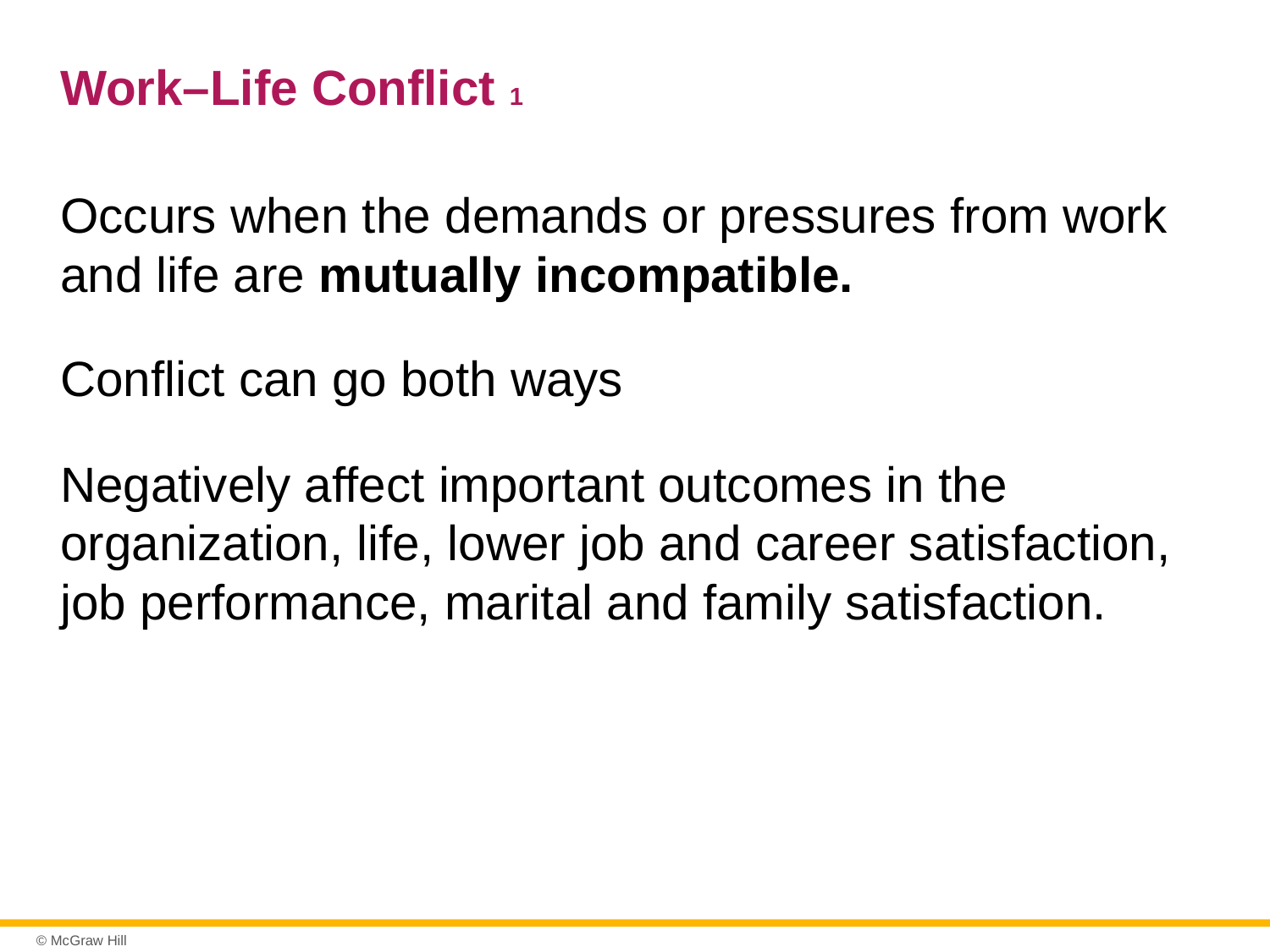

# Work–Life Conflict 1
Occurs when the demands or pressures from work and life are mutually incompatible.
Conflict can go both ways
Negatively affect important outcomes in the organization, life, lower job and career satisfaction, job performance, marital and family satisfaction.